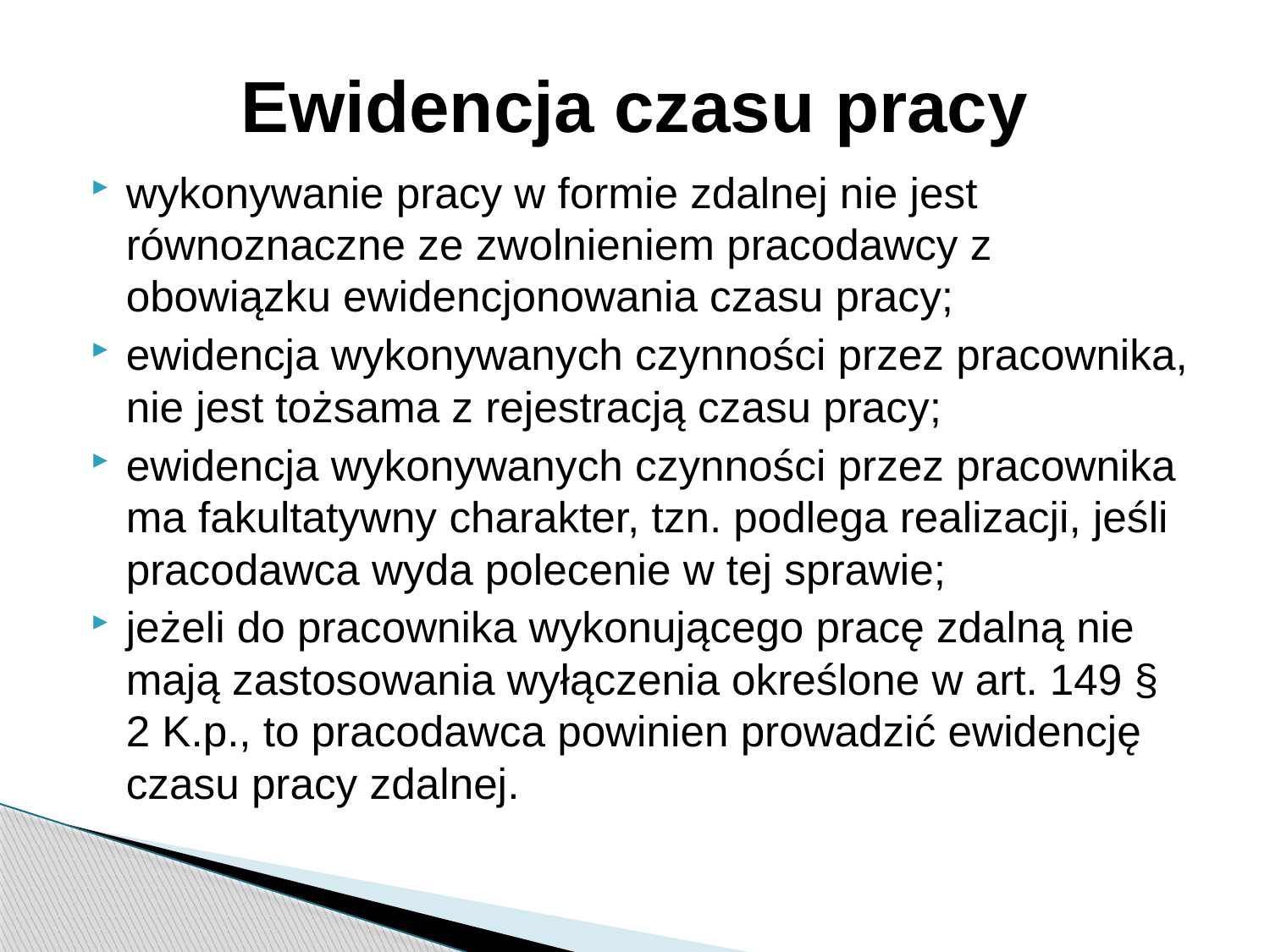

# Ewidencja czasu pracy
wykonywanie pracy w formie zdalnej nie jest równoznaczne ze zwolnieniem pracodawcy z obowiązku ewidencjonowania czasu pracy;
ewidencja wykonywanych czynności przez pracownika, nie jest tożsama z rejestracją czasu pracy;
ewidencja wykonywanych czynności przez pracownika ma fakultatywny charakter, tzn. podlega realizacji, jeśli pracodawca wyda polecenie w tej sprawie;
jeżeli do pracownika wykonującego pracę zdalną nie mają zastosowania wyłączenia określone w art. 149 § 2 K.p., to pracodawca powinien prowadzić ewidencję czasu pracy zdalnej.